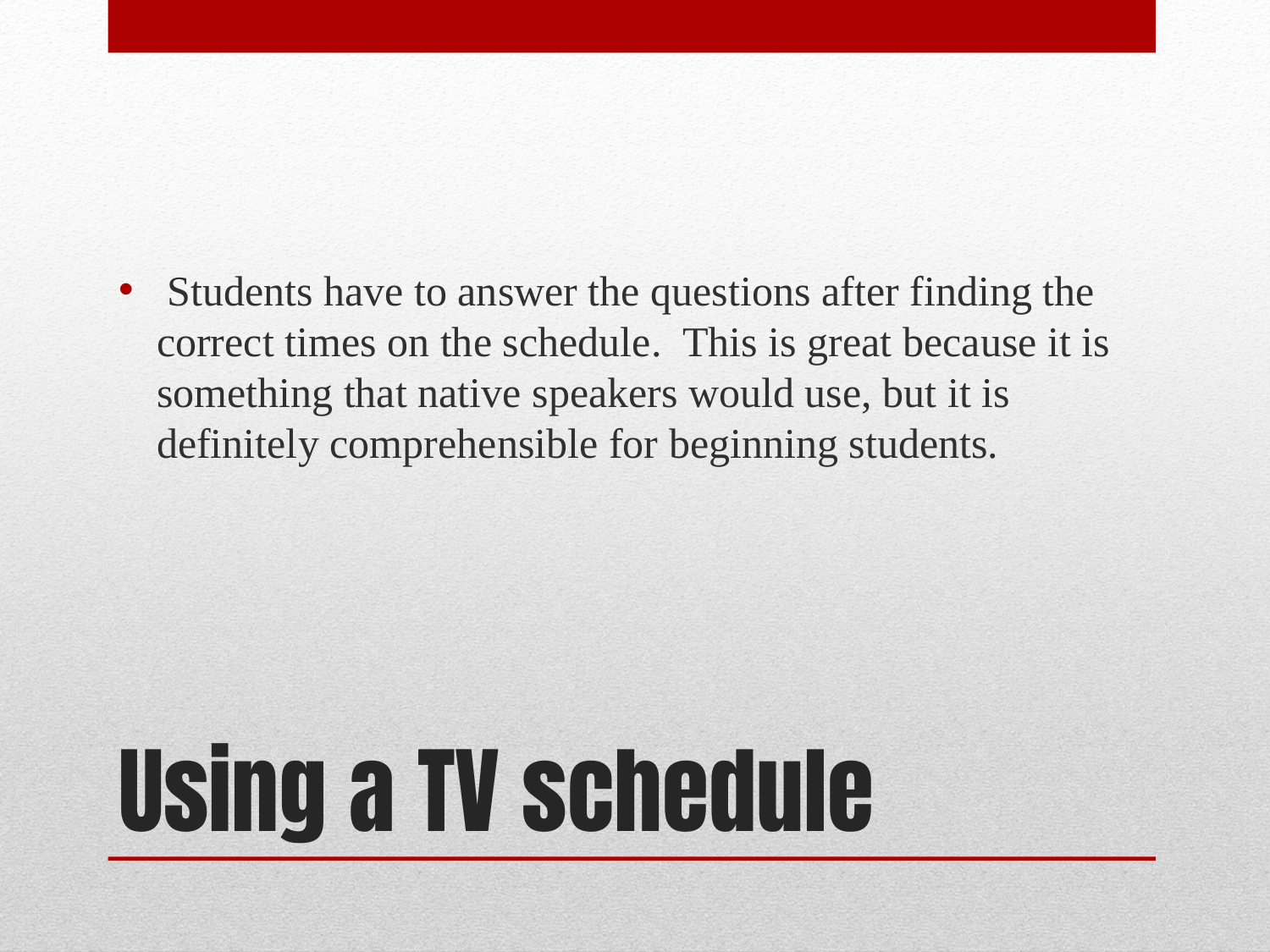

Students have to answer the questions after finding the correct times on the schedule.  This is great because it is something that native speakers would use, but it is definitely comprehensible for beginning students.
# Using a TV schedule